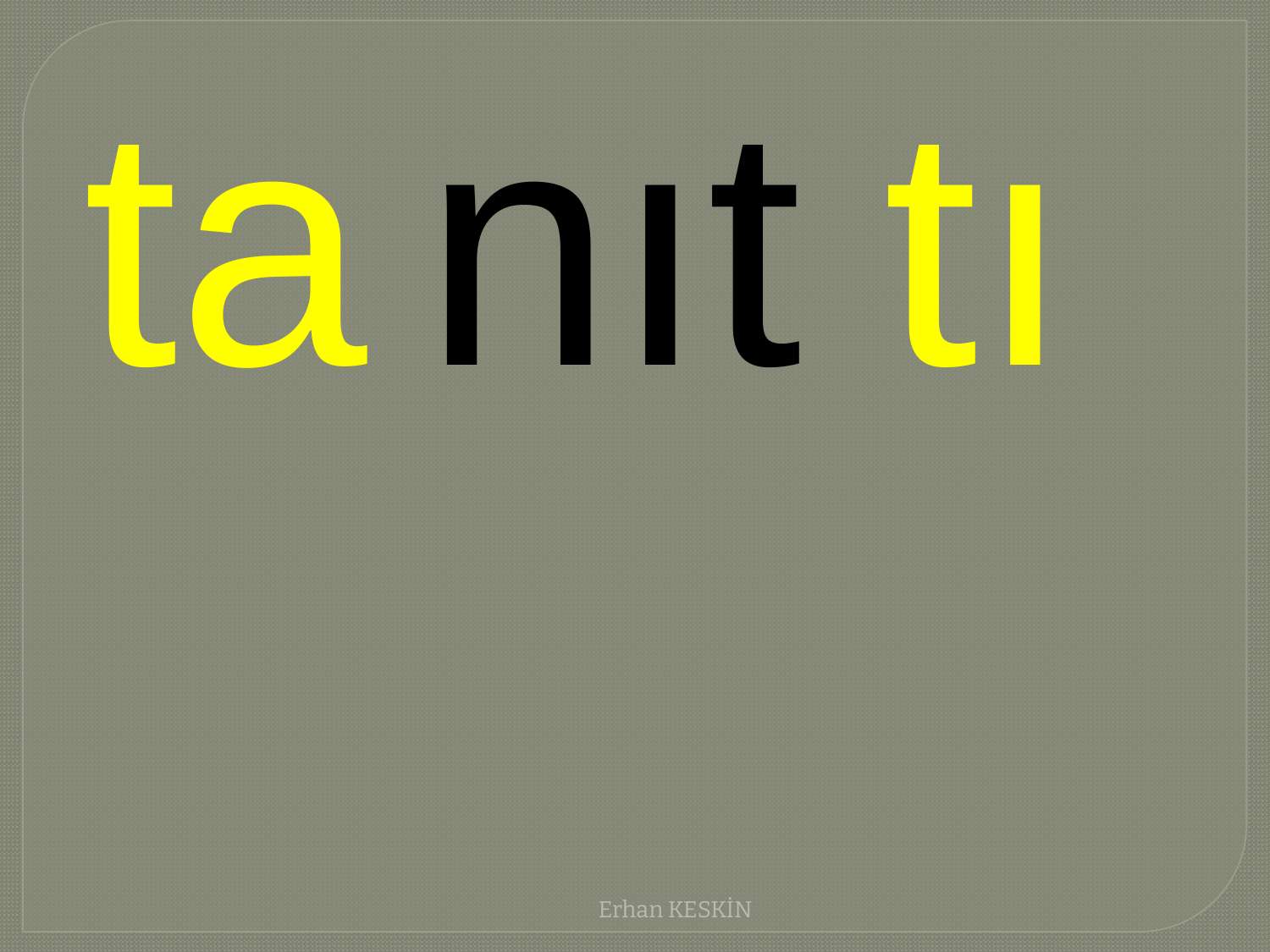

| ta |
| --- |
| nıt |
| --- |
| tı |
| --- |
Erhan KESKİN